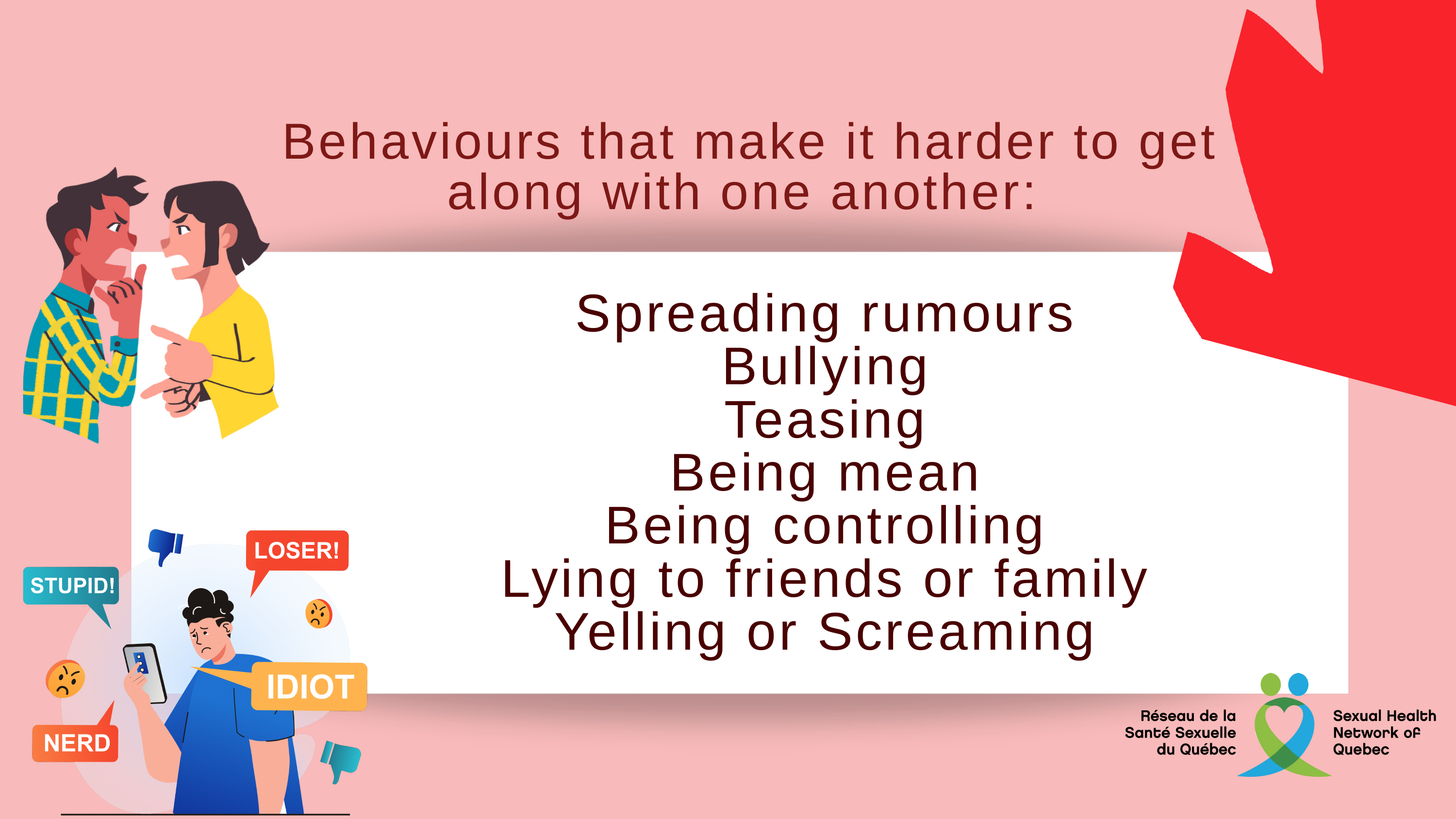

Behaviours that make it harder to get along with one another:

Spreading rumours
Bullying
Teasing
Being mean
Being controlling
Lying to friends or family
Yelling or Screaming